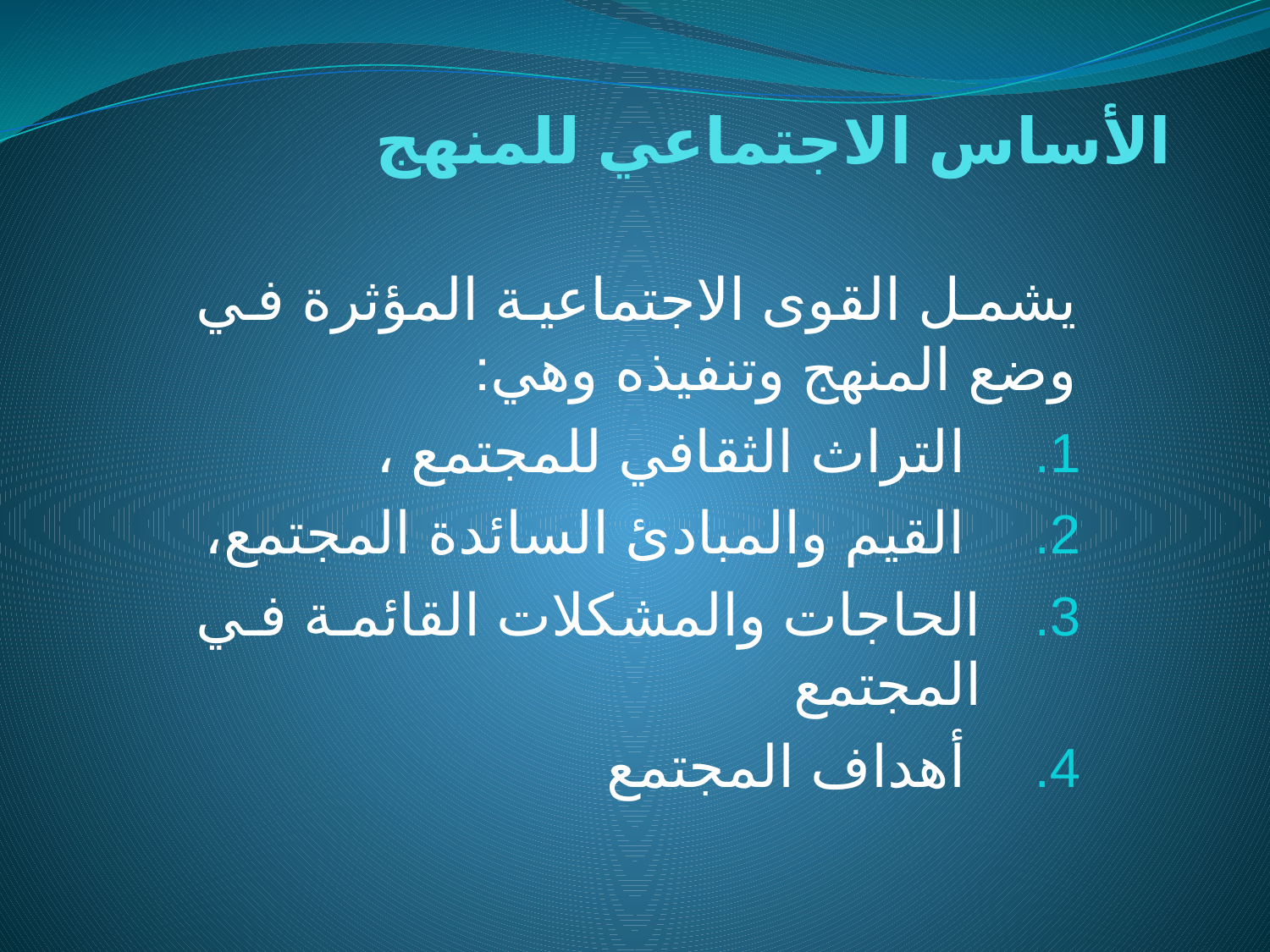

# الأساس الاجتماعي للمنهج
يشمل القوى الاجتماعية المؤثرة في وضع المنهج وتنفيذه وهي:
 التراث الثقافي للمجتمع ،
 القيم والمبادئ السائدة المجتمع،
الحاجات والمشكلات القائمة في المجتمع
 أهداف المجتمع